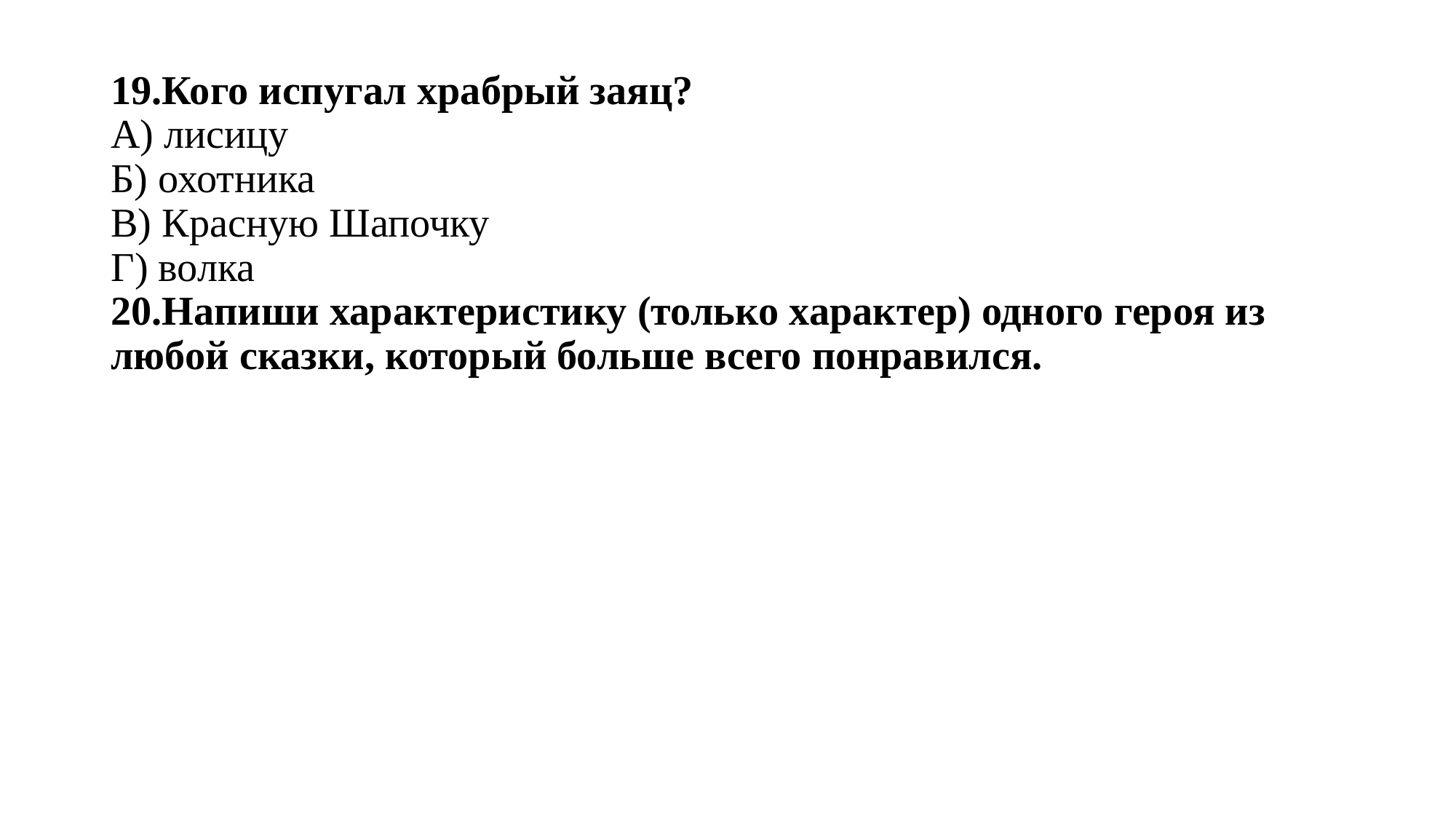

# 19.Кого испугал храбрый заяц? А) лисицу Б) охотника В) Красную Шапочку Г) волка 20.Напиши характеристику (только характер) одного героя из любой сказки, который больше всего понравился.